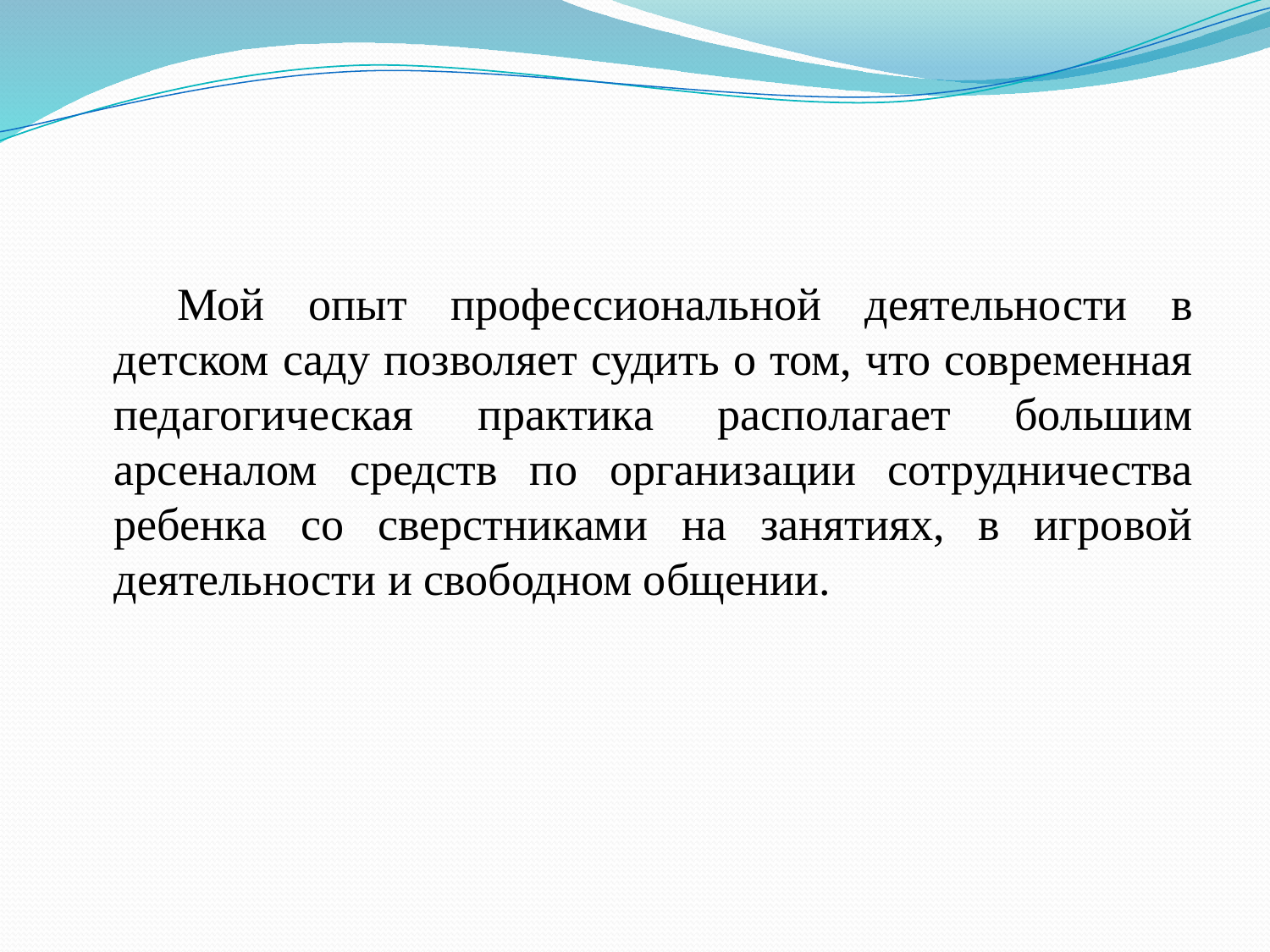

Мой опыт профессиональной деятельности в детском саду позволяет судить о том, что современная педагогическая практика располагает большим арсеналом средств по организации сотрудничества ребенка со сверстниками на занятиях, в игровой деятельности и свободном общении.